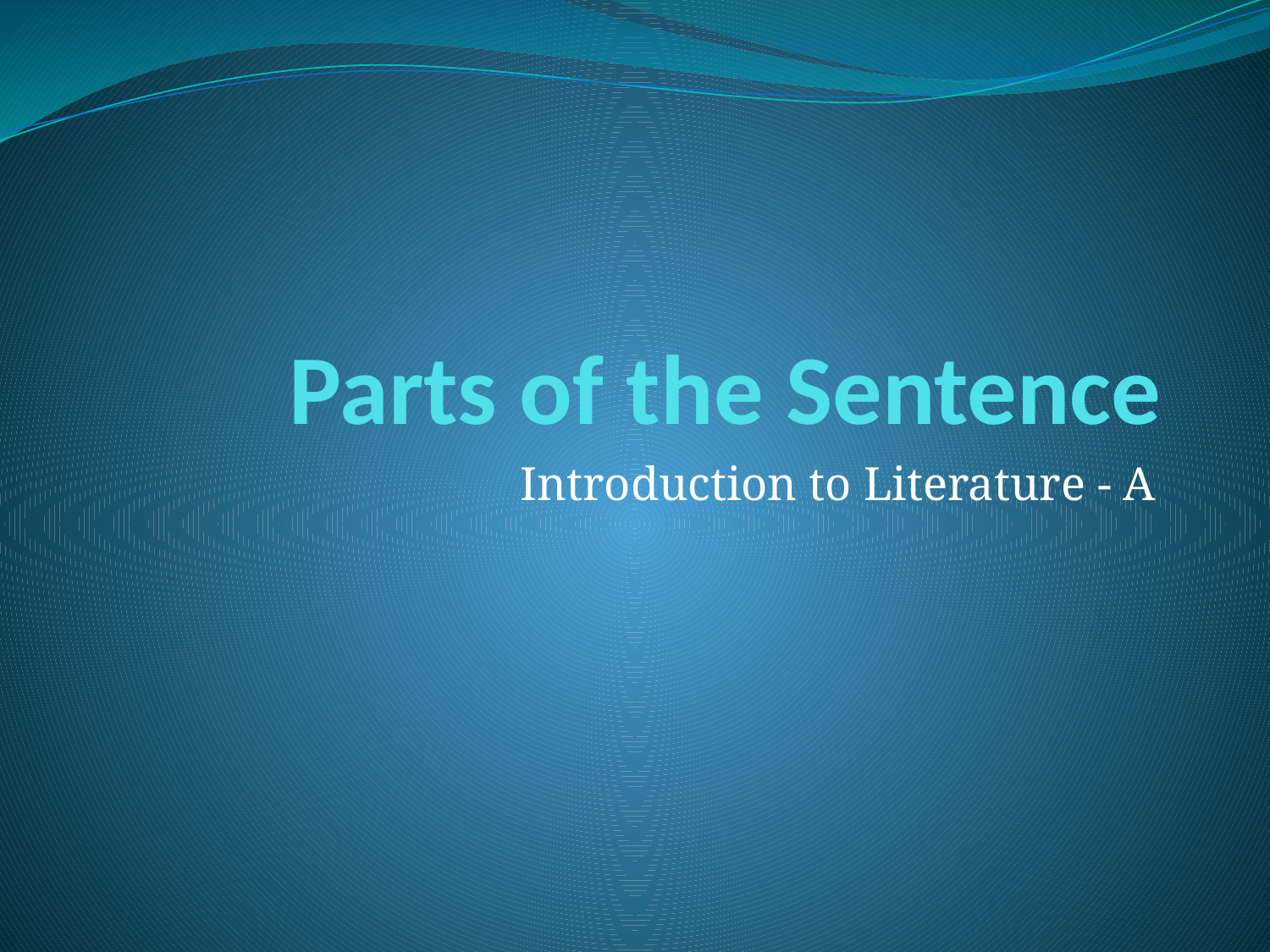

# Parts of the Sentence
Introduction to Literature - A